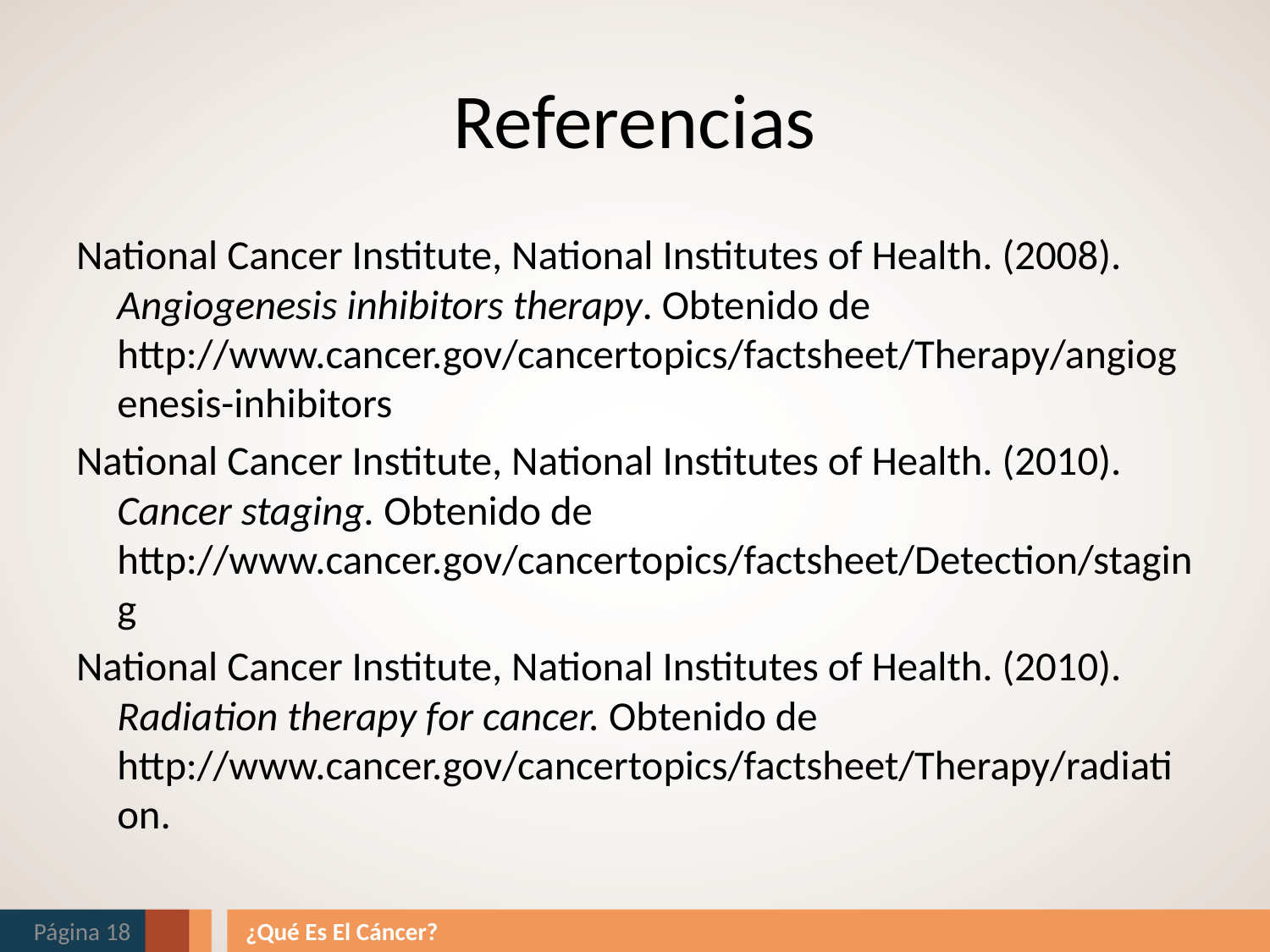

# Referencias
National Cancer Institute, National Institutes of Health. (2008). Angiogenesis inhibitors therapy. Obtenido de http://www.cancer.gov/cancertopics/factsheet/Therapy/angiogenesis-inhibitors
National Cancer Institute, National Institutes of Health. (2010). Cancer staging. Obtenido de http://www.cancer.gov/cancertopics/factsheet/Detection/staging
National Cancer Institute, National Institutes of Health. (2010). Radiation therapy for cancer. Obtenido de http://www.cancer.gov/cancertopics/factsheet/Therapy/radiation.
Página 18
¿Qué Es El Cáncer?